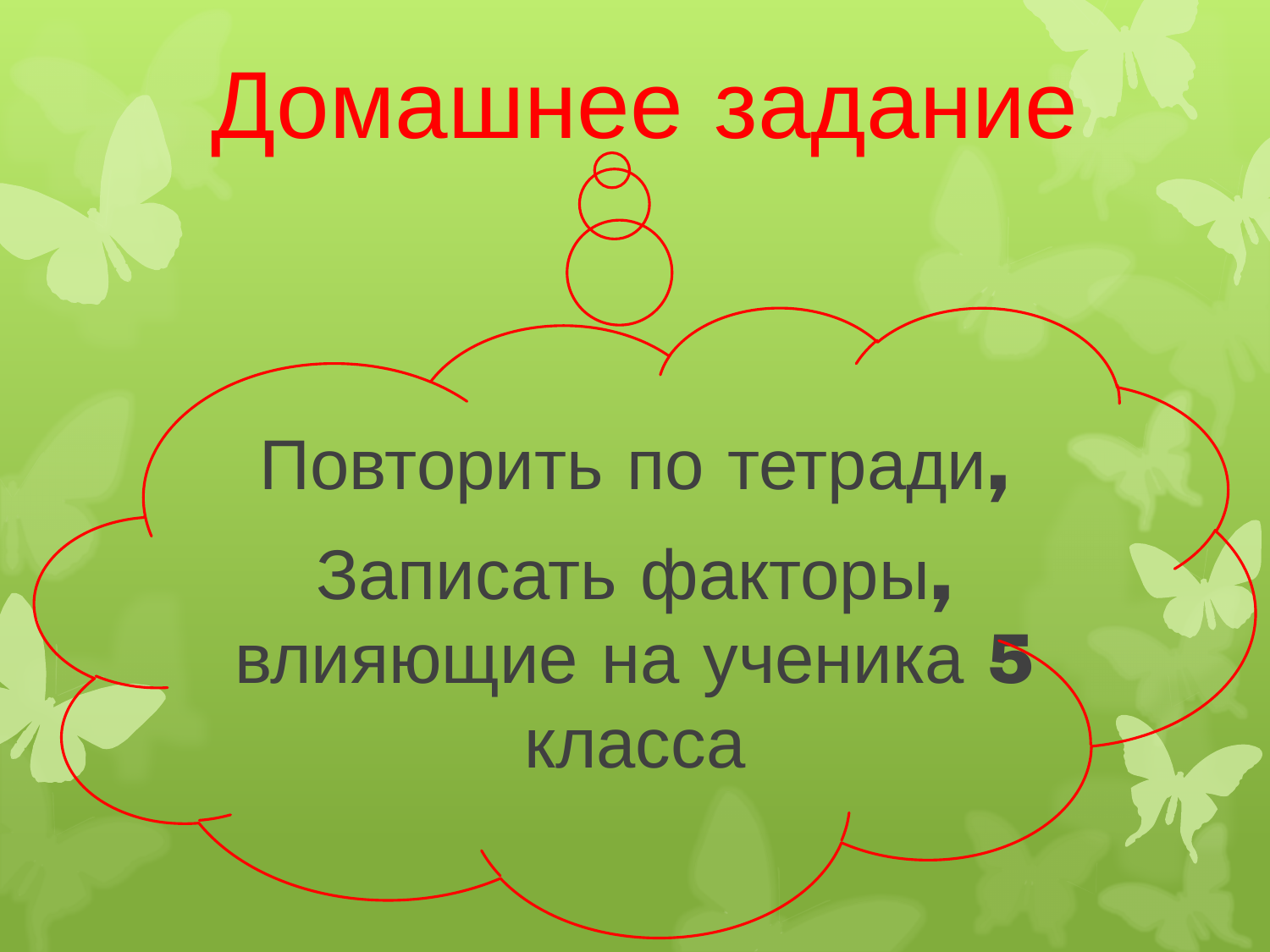

# Домашнее задание

Повторить по тетради,
Записать факторы, влияющие на ученика 5 класса